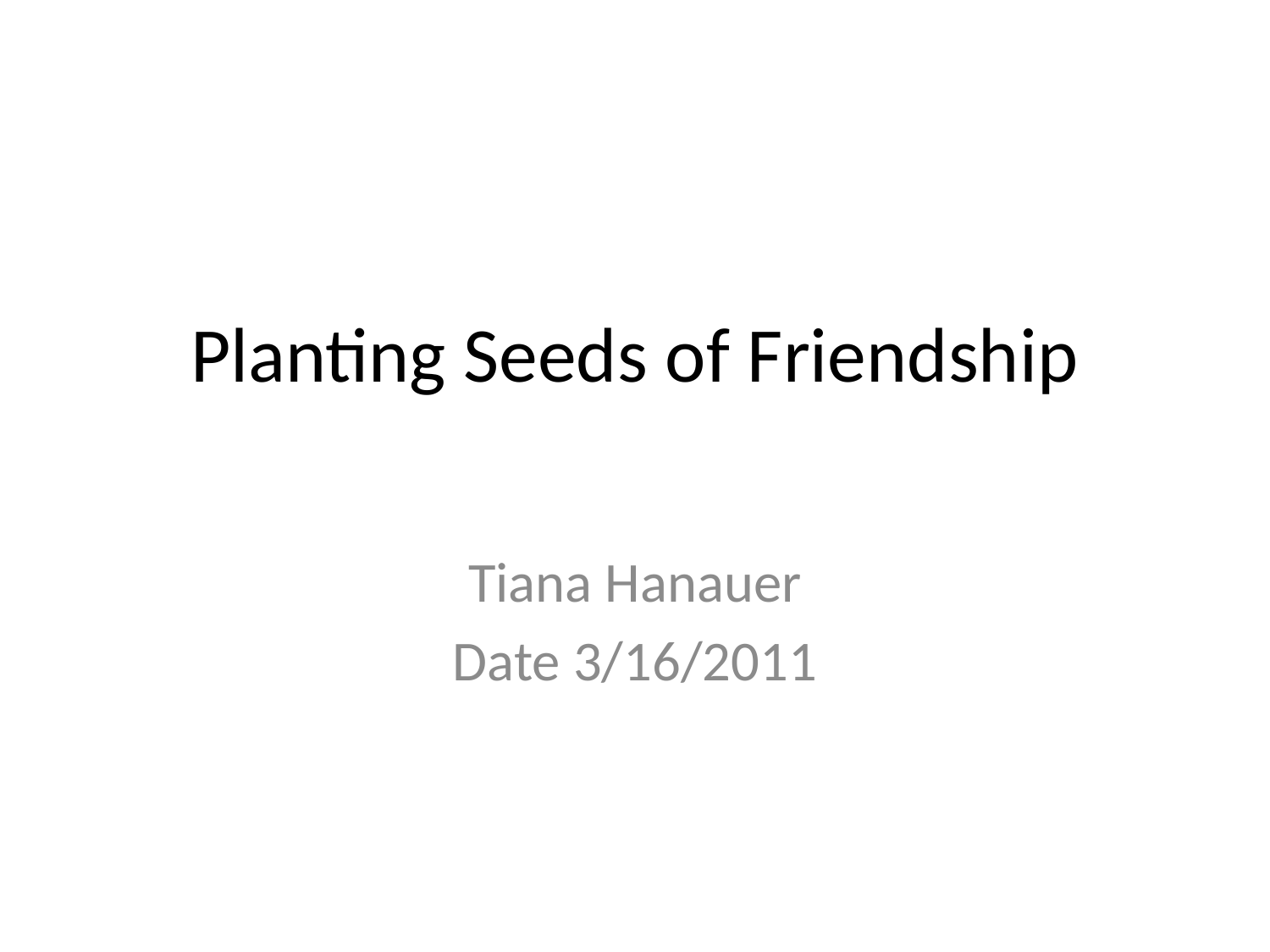

# Planting Seeds of Friendship
Tiana Hanauer
Date 3/16/2011